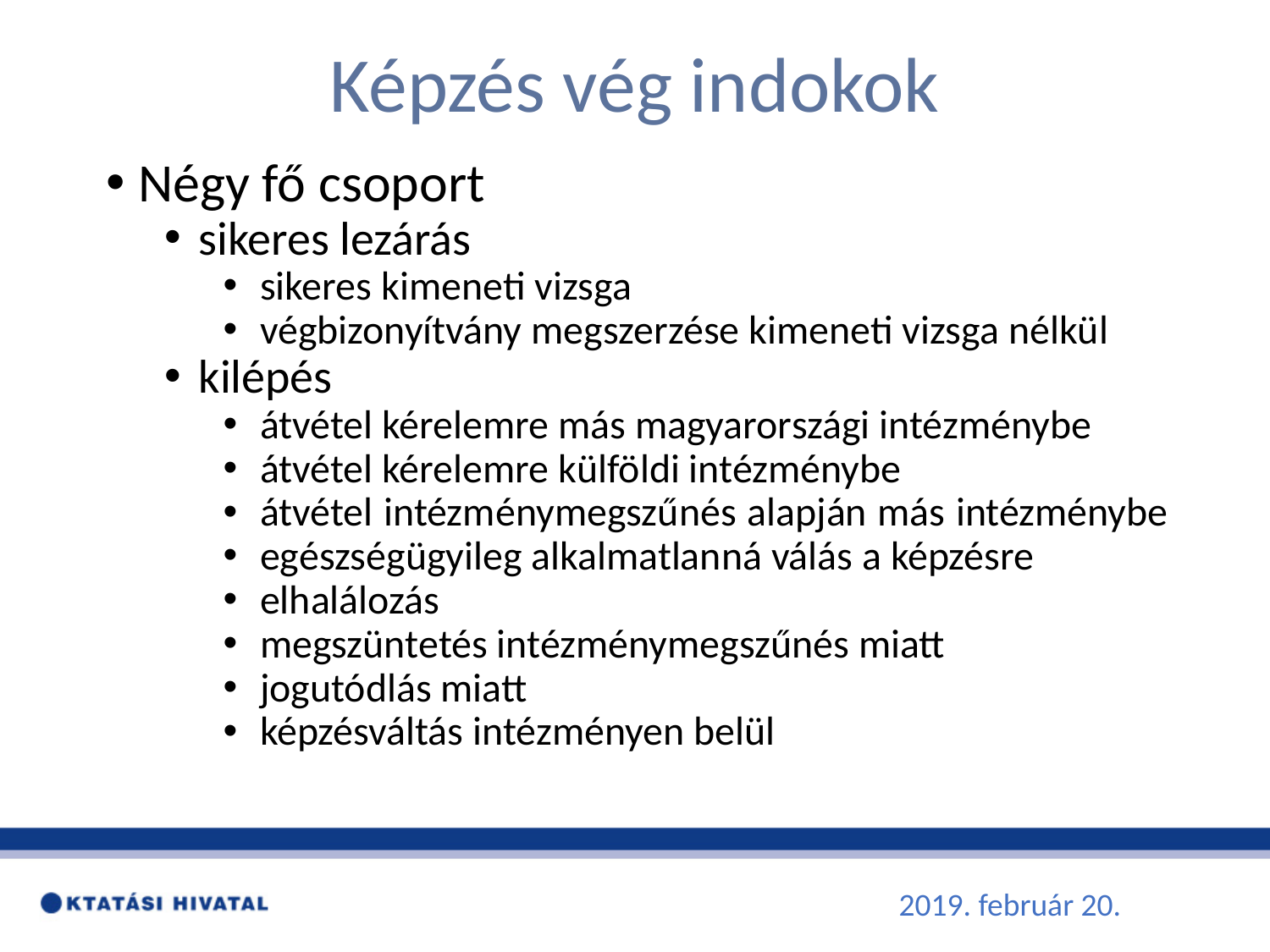

# Képzés vég indokok
Négy fő csoport
sikeres lezárás
sikeres kimeneti vizsga
végbizonyítvány megszerzése kimeneti vizsga nélkül
kilépés
átvétel kérelemre más magyarországi intézménybe
átvétel kérelemre külföldi intézménybe
átvétel intézménymegszűnés alapján más intézménybe
egészségügyileg alkalmatlanná válás a képzésre
elhalálozás
megszüntetés intézménymegszűnés miatt
jogutódlás miatt
képzésváltás intézményen belül

2019. február 20.